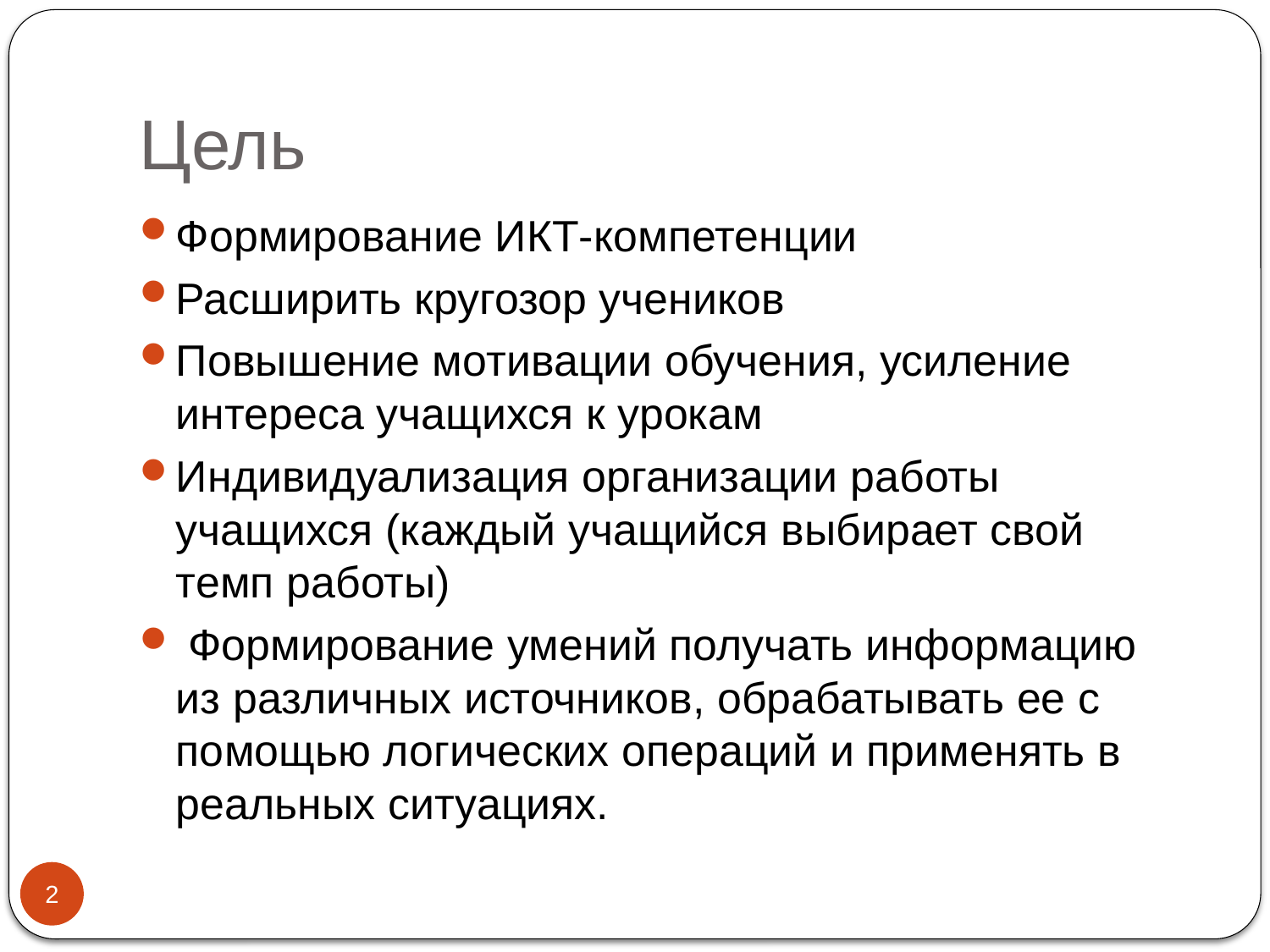

# Цель
Формирование ИКТ-компетенции
Расширить кругозор учеников
Повышение мотивации обучения, усиление интереса учащихся к урокам
Индивидуализация организации работы учащихся (каждый учащийся выбирает свой темп работы)
 Формирование умений получать информацию из различных источников, обрабатывать ее с помощью логических операций и применять в реальных ситуациях.
2